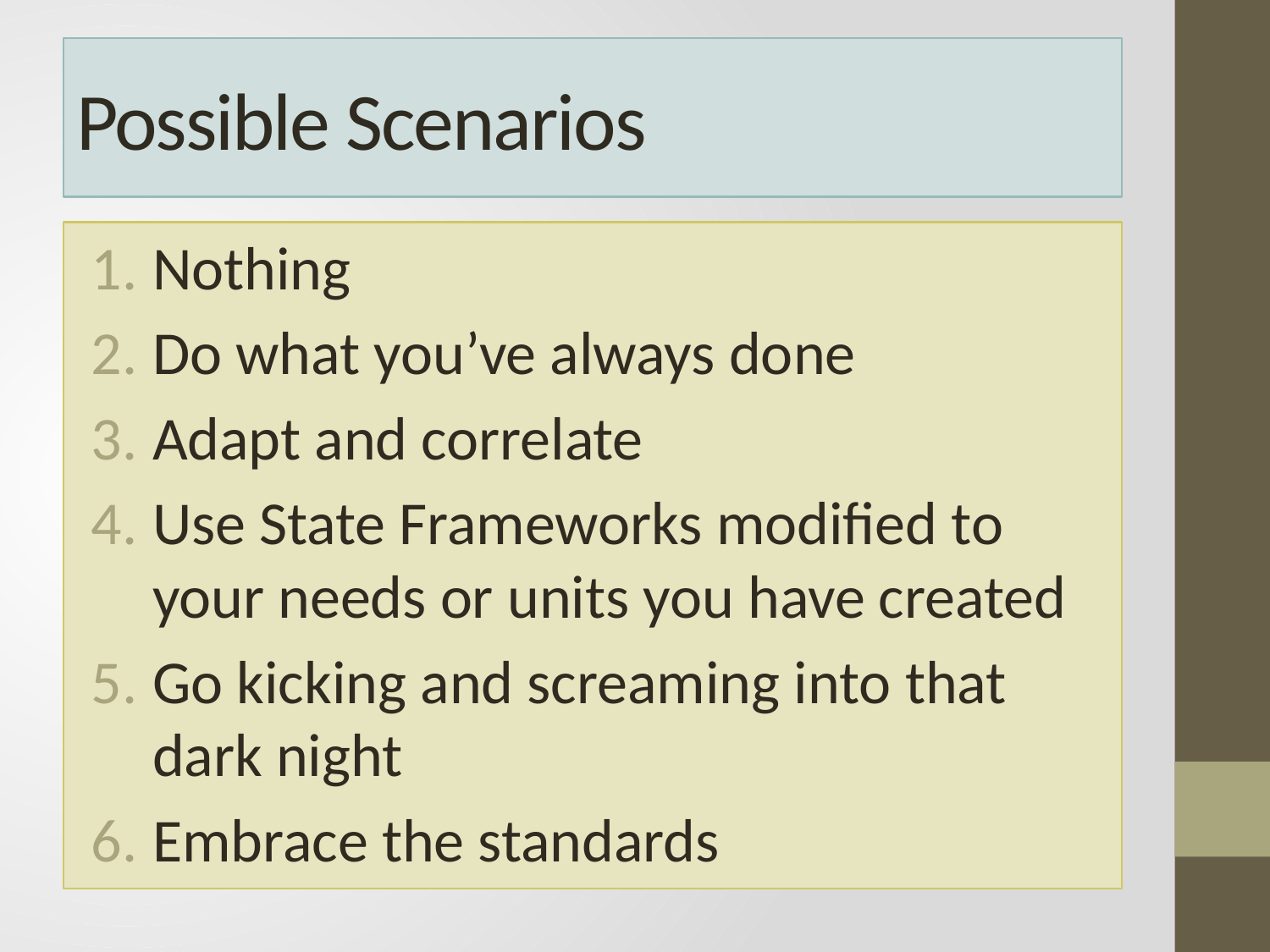

# Possible Scenarios
Nothing
Do what you’ve always done
Adapt and correlate
Use State Frameworks modified to your needs or units you have created
Go kicking and screaming into that dark night
Embrace the standards